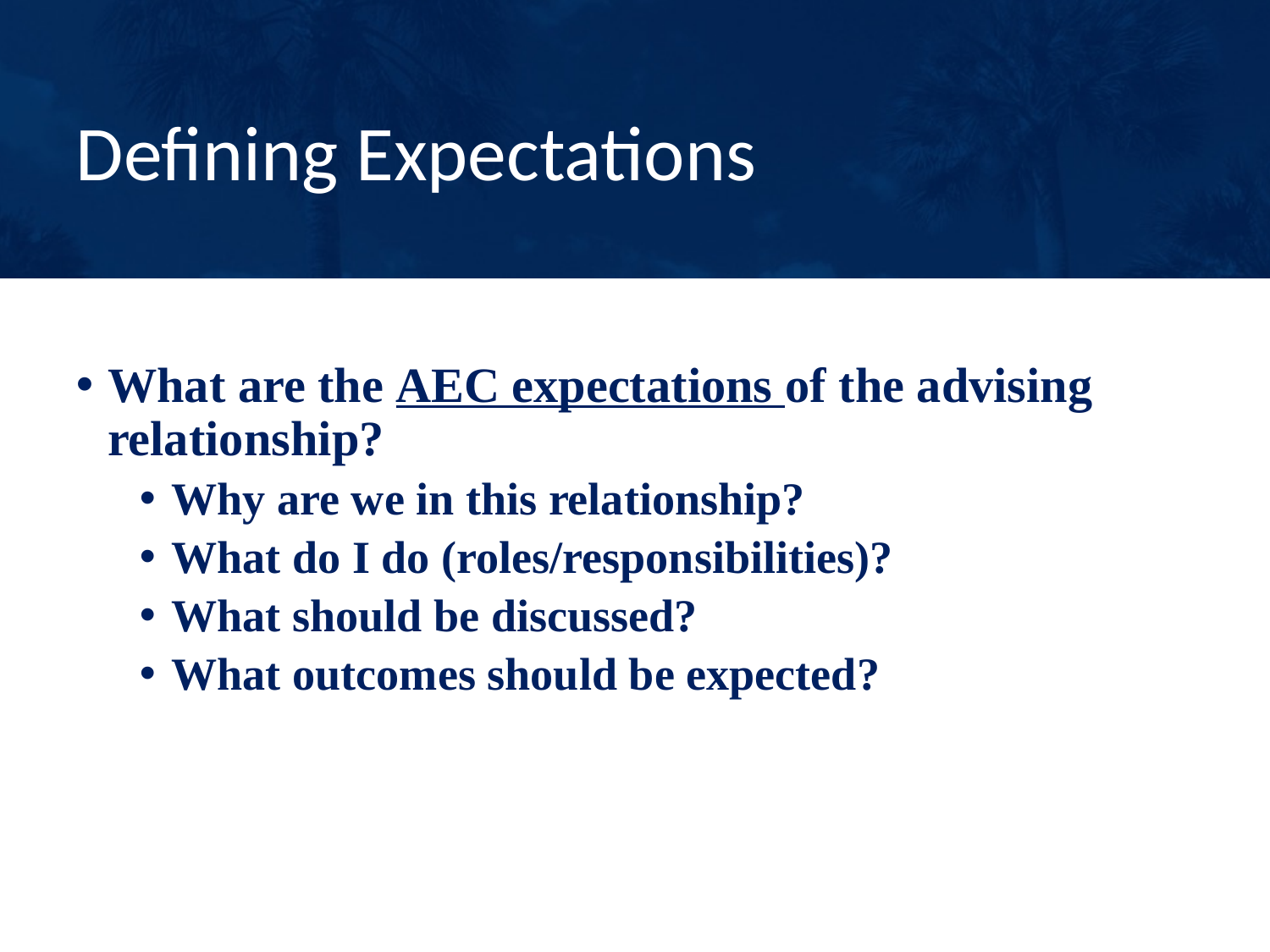

# Defining Expectations
What are the AEC expectations of the advising relationship?
Why are we in this relationship?
What do I do (roles/responsibilities)?
What should be discussed?
What outcomes should be expected?